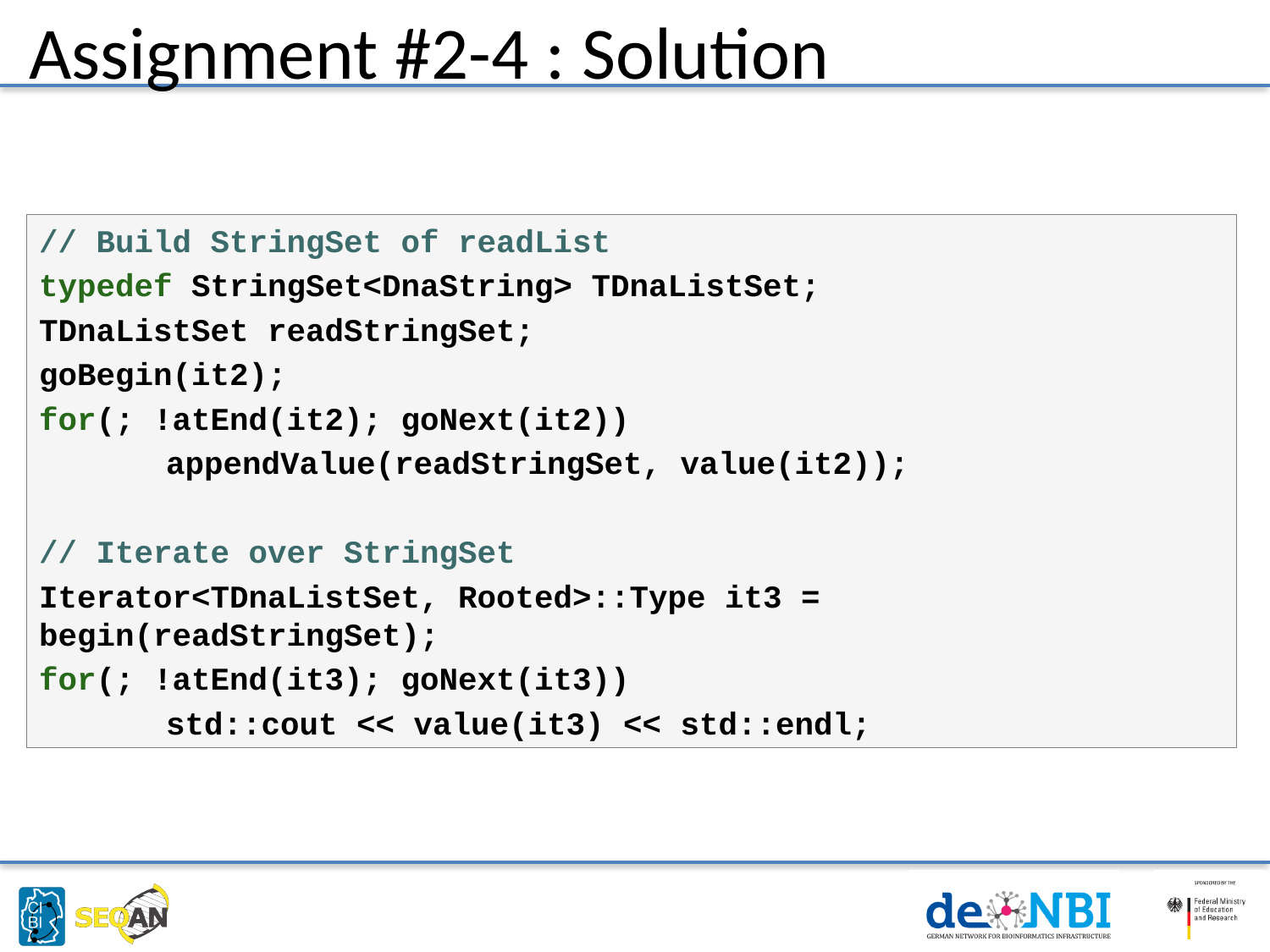

Assignment #2-4 : Solution
// Build StringSet of readList
typedef StringSet<DnaString> TDnaListSet;
TDnaListSet readStringSet;
goBegin(it2);
for(; !atEnd(it2); goNext(it2))
	appendValue(readStringSet, value(it2));

// Iterate over StringSet
Iterator<TDnaListSet, Rooted>::Type it3 = 	begin(readStringSet);
for(; !atEnd(it3); goNext(it3))
	std::cout << value(it3) << std::endl;